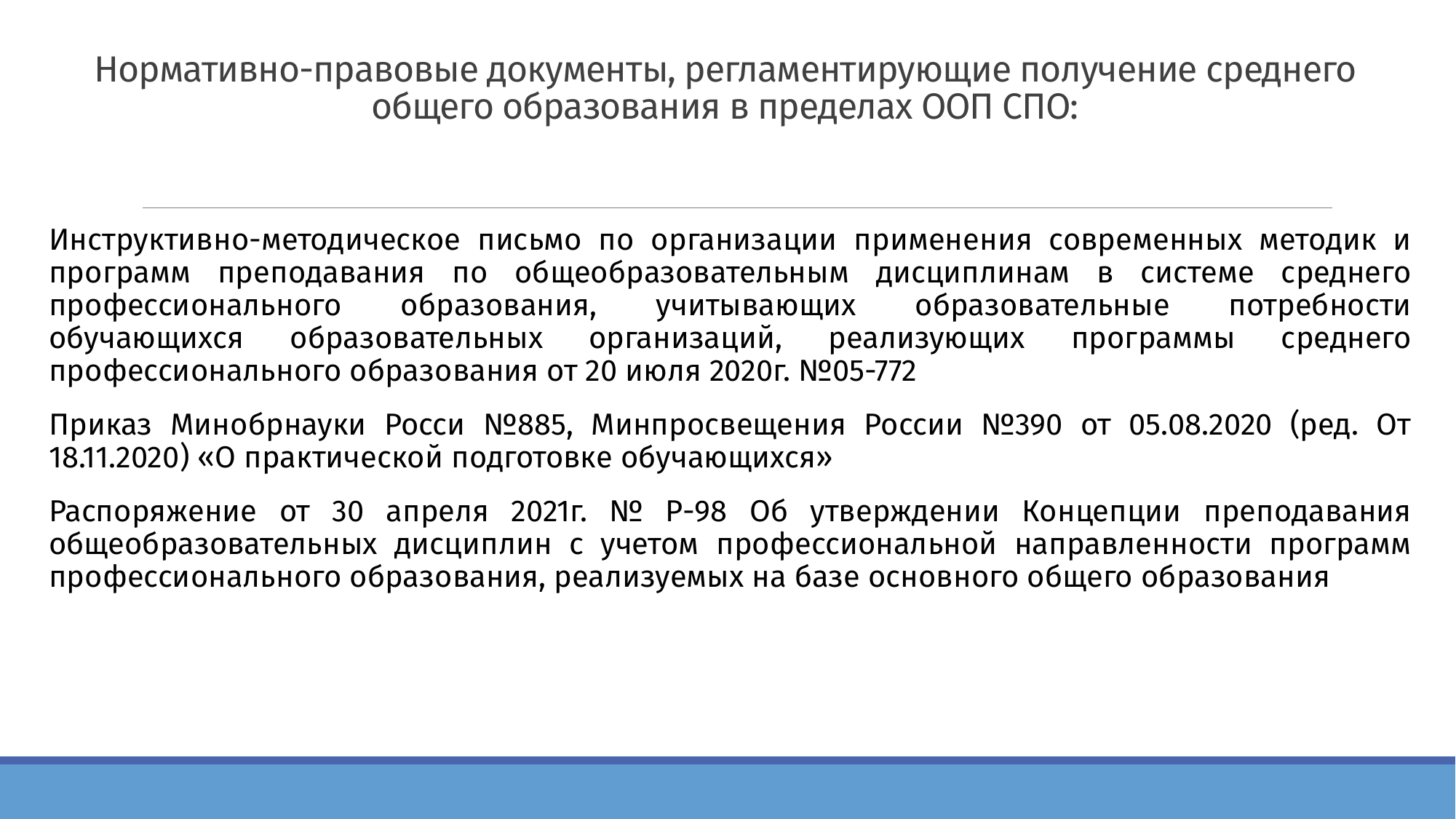

# Нормативно-правовые документы, регламентирующие получение среднего общего образования в пределах ООП СПО:
Инструктивно-методическое письмо по организации применения современных методик и программ преподавания по общеобразовательным дисциплинам в системе среднего профессионального образования, учитывающих образовательные потребности обучающихся образовательных организаций, реализующих программы среднего профессионального образования от 20 июля 2020г. №05-772
Приказ Минобрнауки Росси №885, Минпросвещения России №390 от 05.08.2020 (ред. От 18.11.2020) «О практической подготовке обучающихся»
Распоряжение от 30 апреля 2021г. № Р-98 Об утверждении Концепции преподавания общеобразовательных дисциплин с учетом профессиональной направленности программ профессионального образования, реализуемых на базе основного общего образования